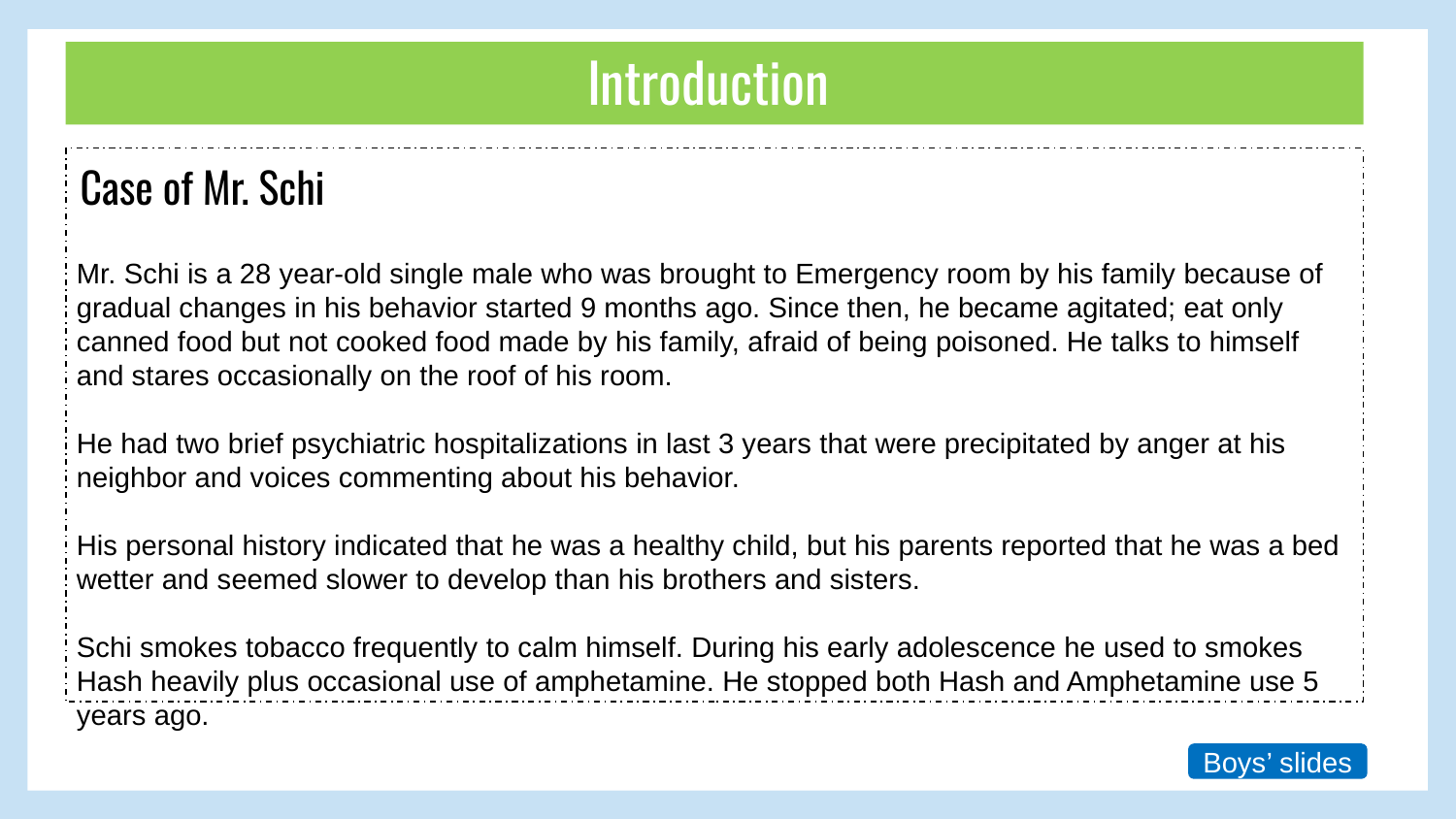

Introduction
Case of Mr. Schi

Mr. Schi is a 28 year-old single male who was brought to Emergency room by his family because of gradual changes in his behavior started 9 months ago. Since then, he became agitated; eat only canned food but not cooked food made by his family, afraid of being poisoned. He talks to himself and stares occasionally on the roof of his room.

He had two brief psychiatric hospitalizations in last 3 years that were precipitated by anger at his neighbor and voices commenting about his behavior.

His personal history indicated that he was a healthy child, but his parents reported that he was a bed wetter and seemed slower to develop than his brothers and sisters.

Schi smokes tobacco frequently to calm himself. During his early adolescence he used to smokes Hash heavily plus occasional use of amphetamine. He stopped both Hash and Amphetamine use 5 years ago.
Boys’ slides